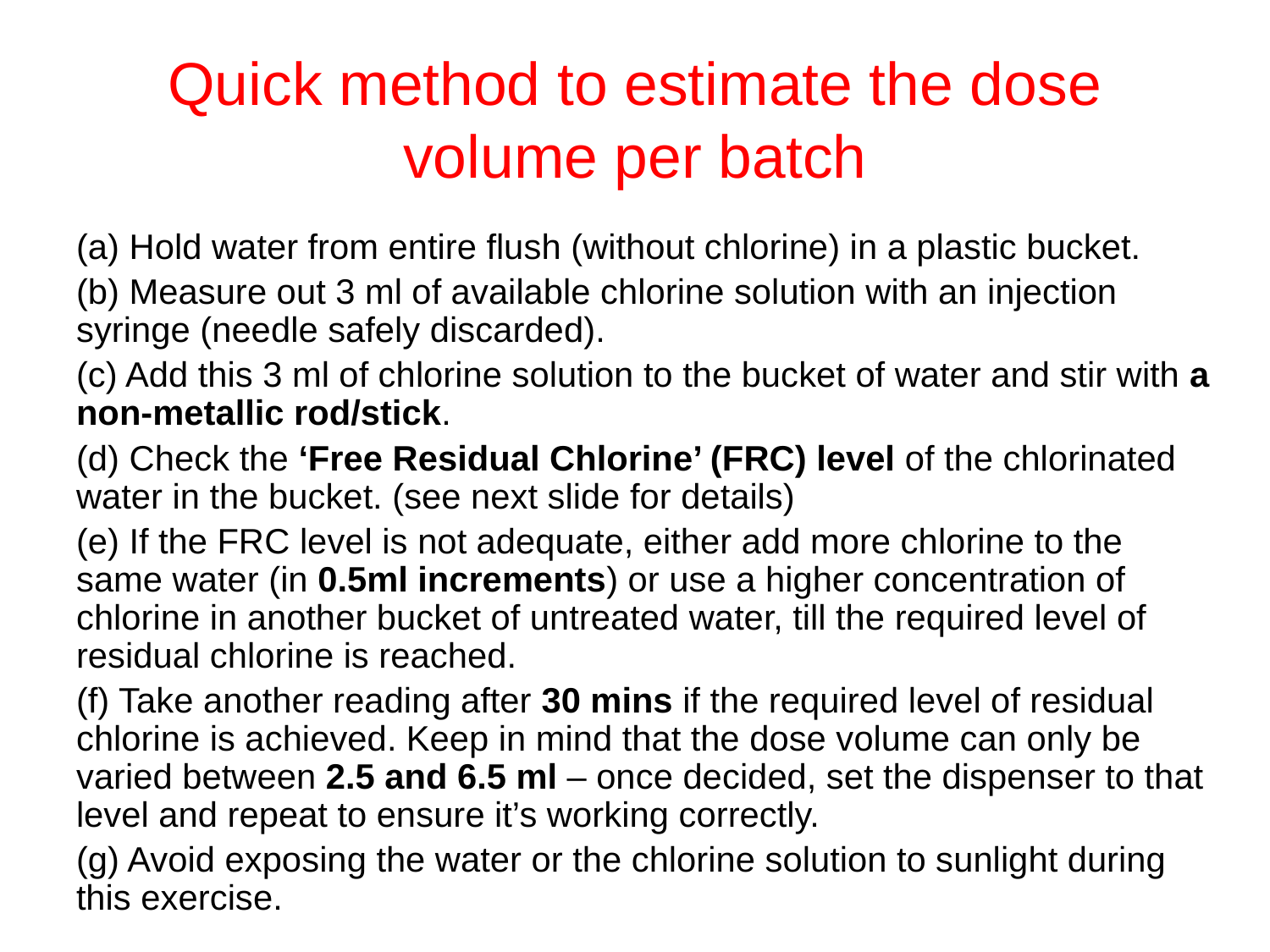

# Quick method to estimate the dose volume per batch
(a) Hold water from entire flush (without chlorine) in a plastic bucket.
(b) Measure out 3 ml of available chlorine solution with an injection syringe (needle safely discarded).
(c) Add this 3 ml of chlorine solution to the bucket of water and stir with a non-metallic rod/stick.
(d) Check the ‘Free Residual Chlorine’ (FRC) level of the chlorinated water in the bucket. (see next slide for details)
(e) If the FRC level is not adequate, either add more chlorine to the same water (in 0.5ml increments) or use a higher concentration of chlorine in another bucket of untreated water, till the required level of residual chlorine is reached.
(f) Take another reading after 30 mins if the required level of residual chlorine is achieved. Keep in mind that the dose volume can only be varied between 2.5 and 6.5 ml – once decided, set the dispenser to that level and repeat to ensure it’s working correctly.
(g) Avoid exposing the water or the chlorine solution to sunlight during this exercise.